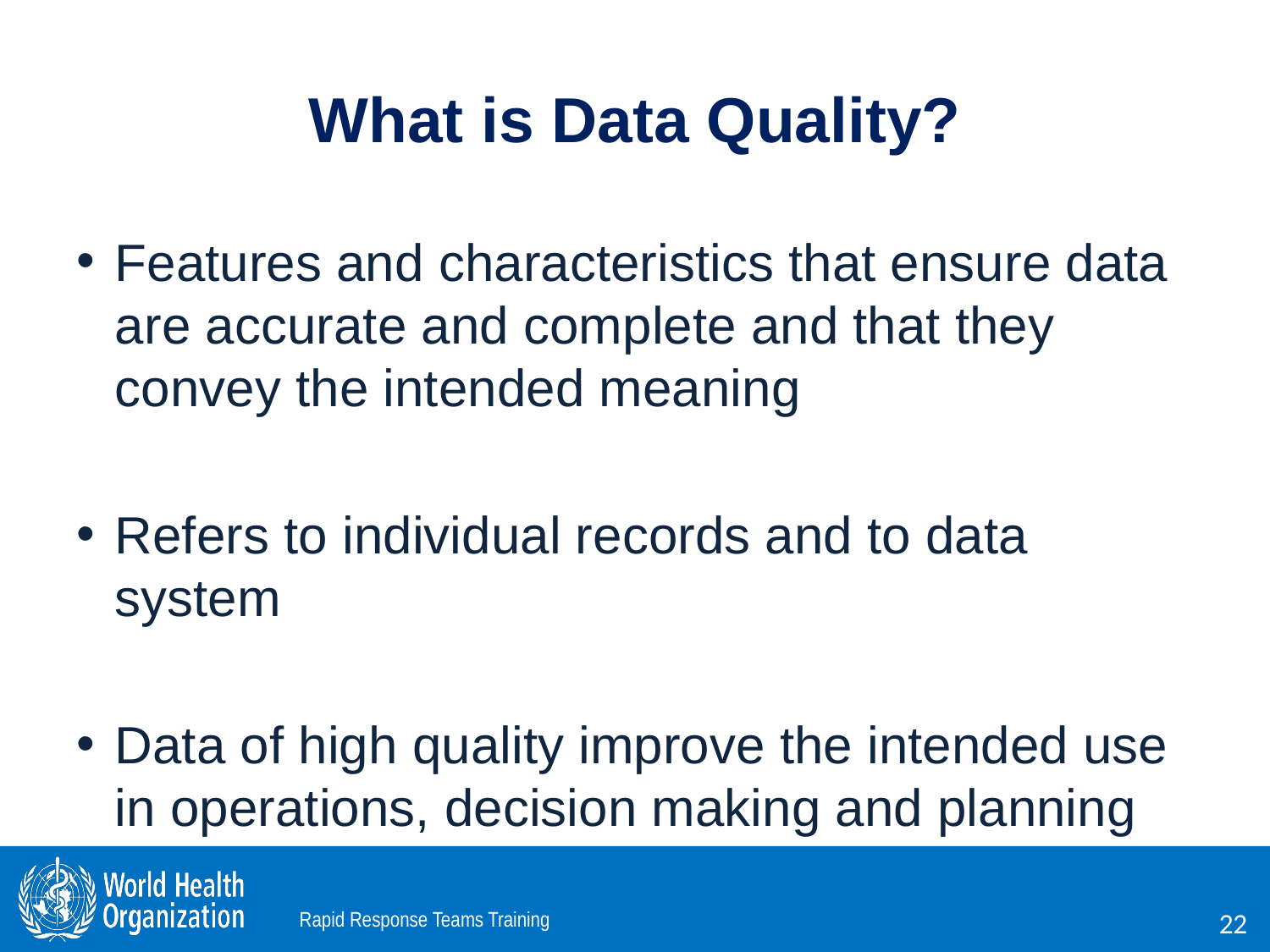

# What is Data Quality?
Features and characteristics that ensure data are accurate and complete and that they convey the intended meaning

Refers to individual records and to data system

Data of high quality improve the intended use in operations, decision making and planning